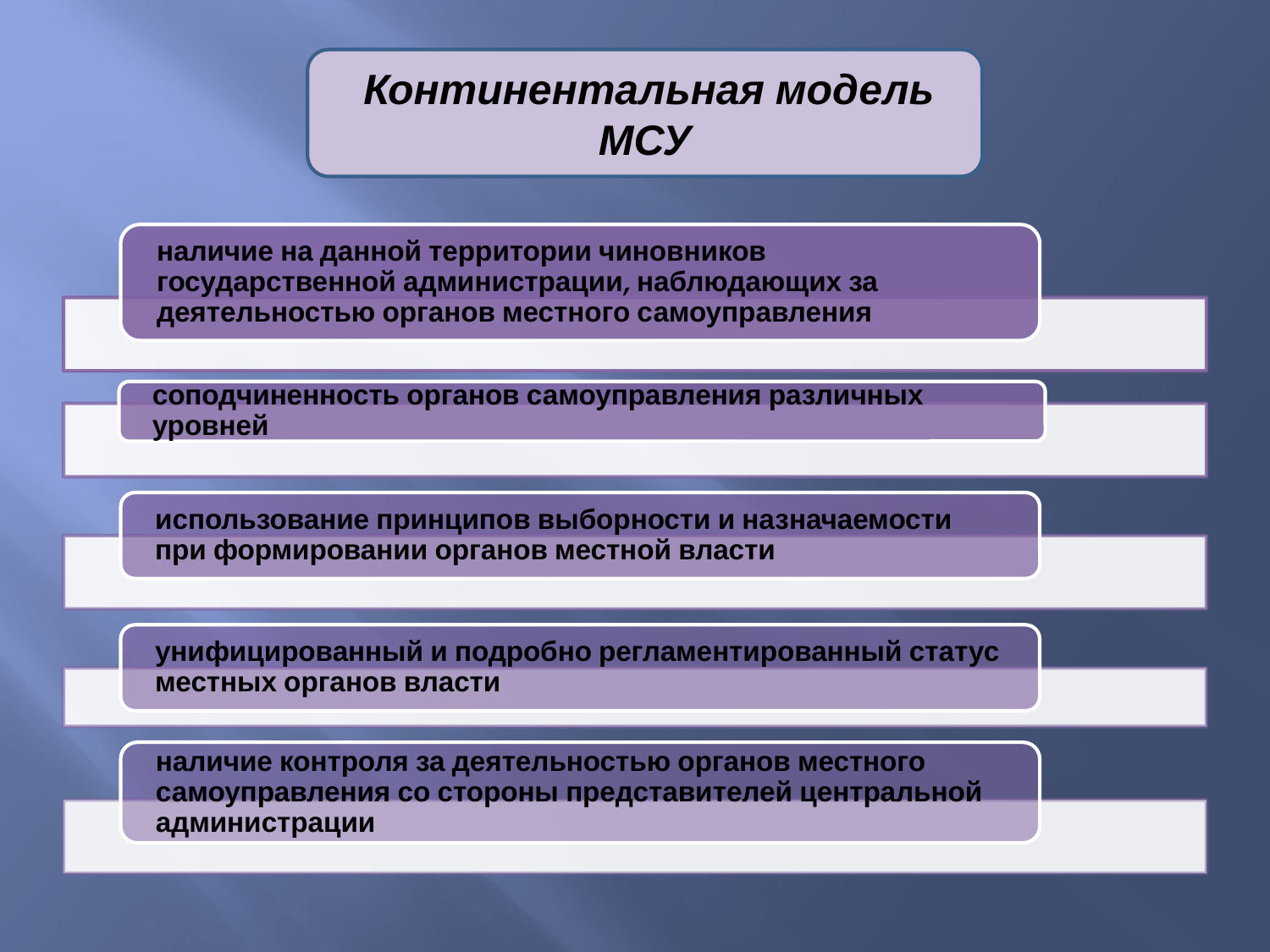

#
 Континентальная модель МСУ
наличие на данной территории чиновников государственной администрации, наблюдающих за деятельностью органов местного самоуправления
соподчиненность органов самоуправления различных уровней
использование принципов выборности и назначаемости при формировании органов местной власти
унифицированный и подробно регламентированный статус местных органов власти
наличие контроля за деятельностью органов местного самоуправления со стороны представителей центральной администрации